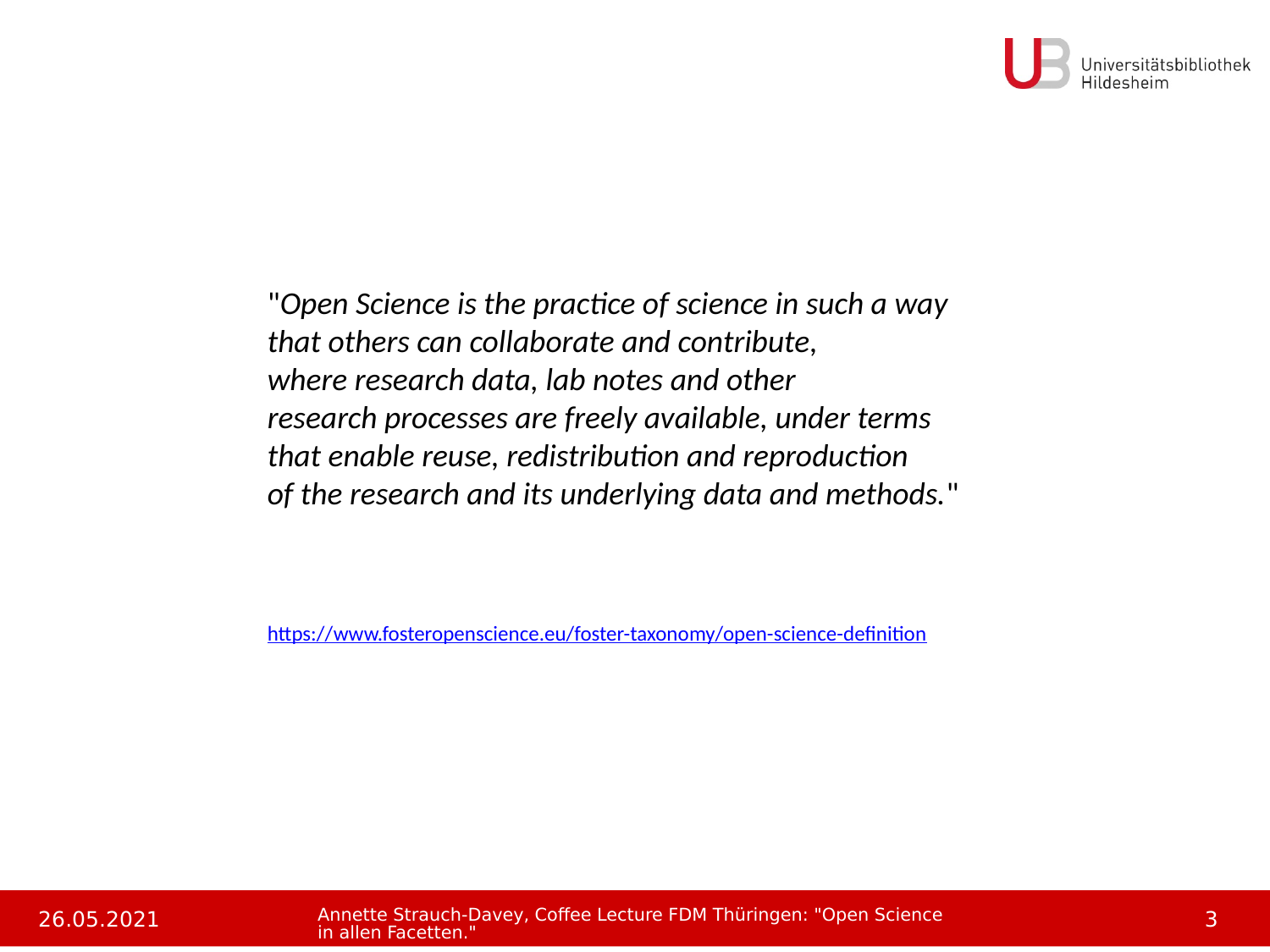

#

"Open Science is the practice of science in such a way
that others can collaborate and contribute,
where research data, lab notes and other
research processes are freely available, under terms
that enable reuse, redistribution and reproduction
of the research and its underlying data and methods."
https://www.fosteropenscience.eu/foster-taxonomy/open-science-definition

26.05.2021
Annette Strauch-Davey, Coffee Lecture FDM Thüringen: "Open Science in allen Facetten."
3